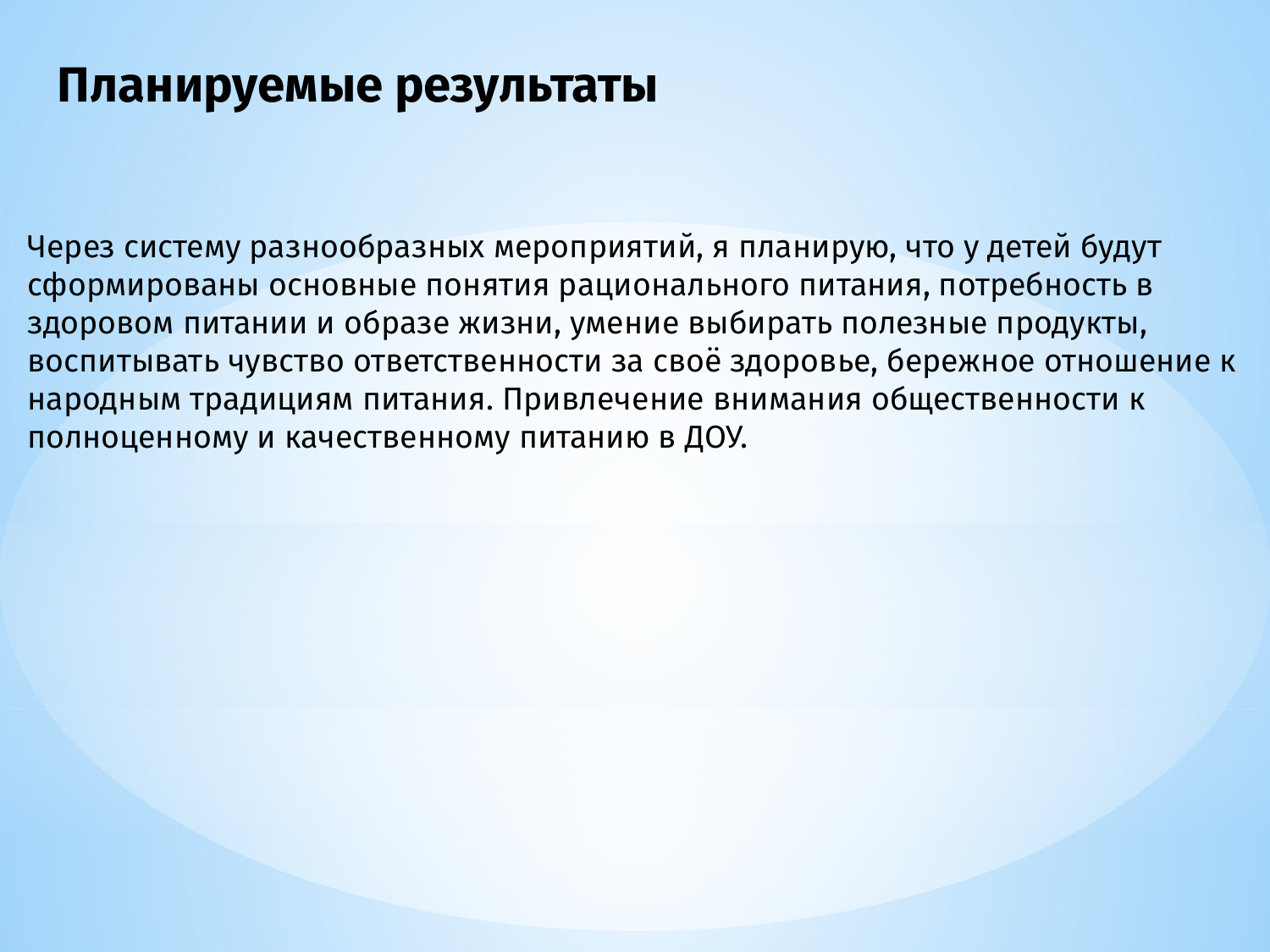

Планируемые результаты

Через систему разнообразных мероприятий, я планирую, что у детей будут сформированы основные понятия рационального питания, потребность в здоровом питании и образе жизни, умение выбирать полезные продукты, воспитывать чувство ответственности за своё здоровье, бережное отношение к народным традициям питания. Привлечение внимания общественности к полноценному и качественному питанию в ДОУ.